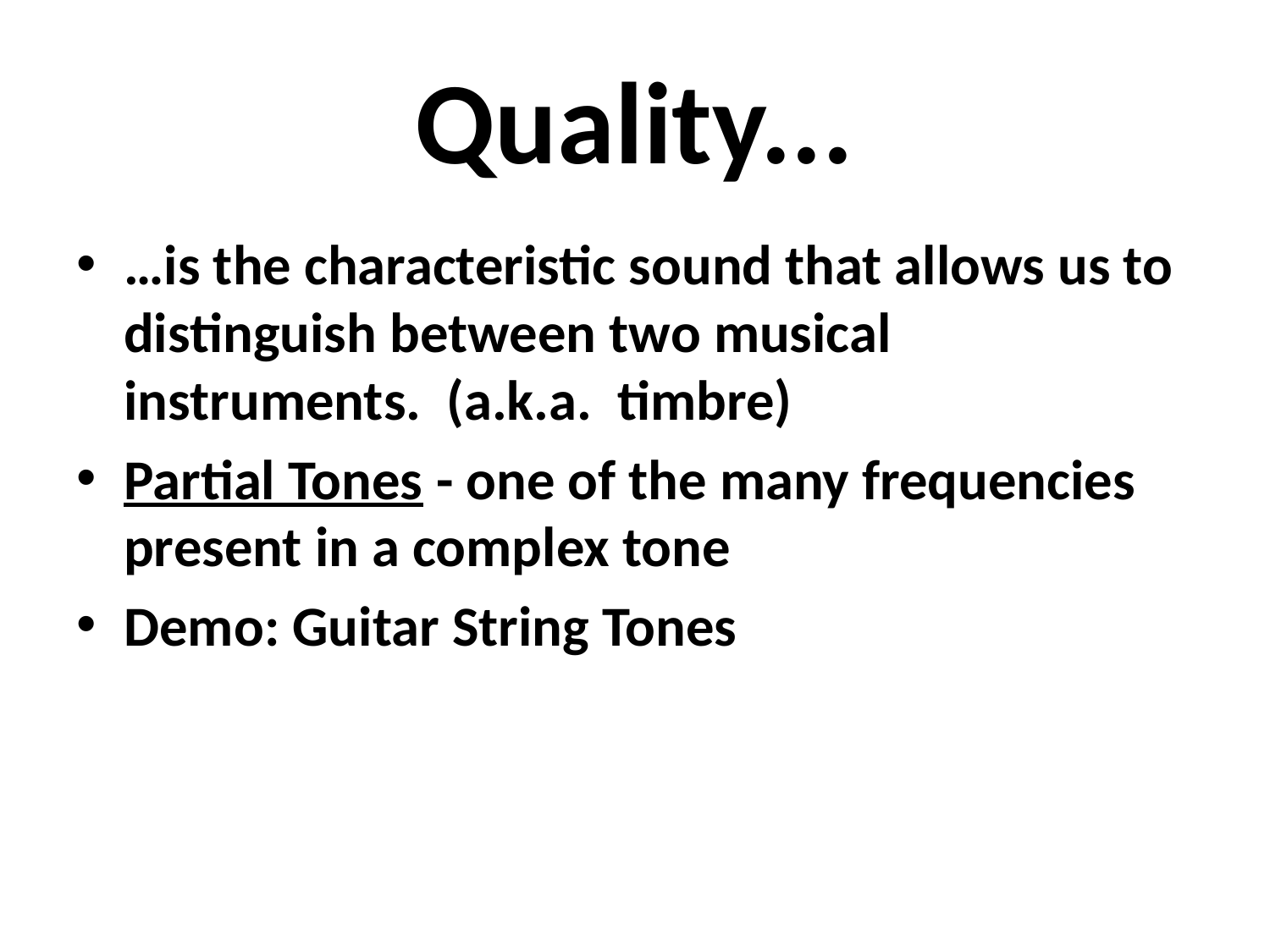

# Quality...
…is the characteristic sound that allows us to distinguish between two musical instruments.  (a.k.a.  timbre)
Partial Tones - one of the many frequencies present in a complex tone
Demo: Guitar String Tones